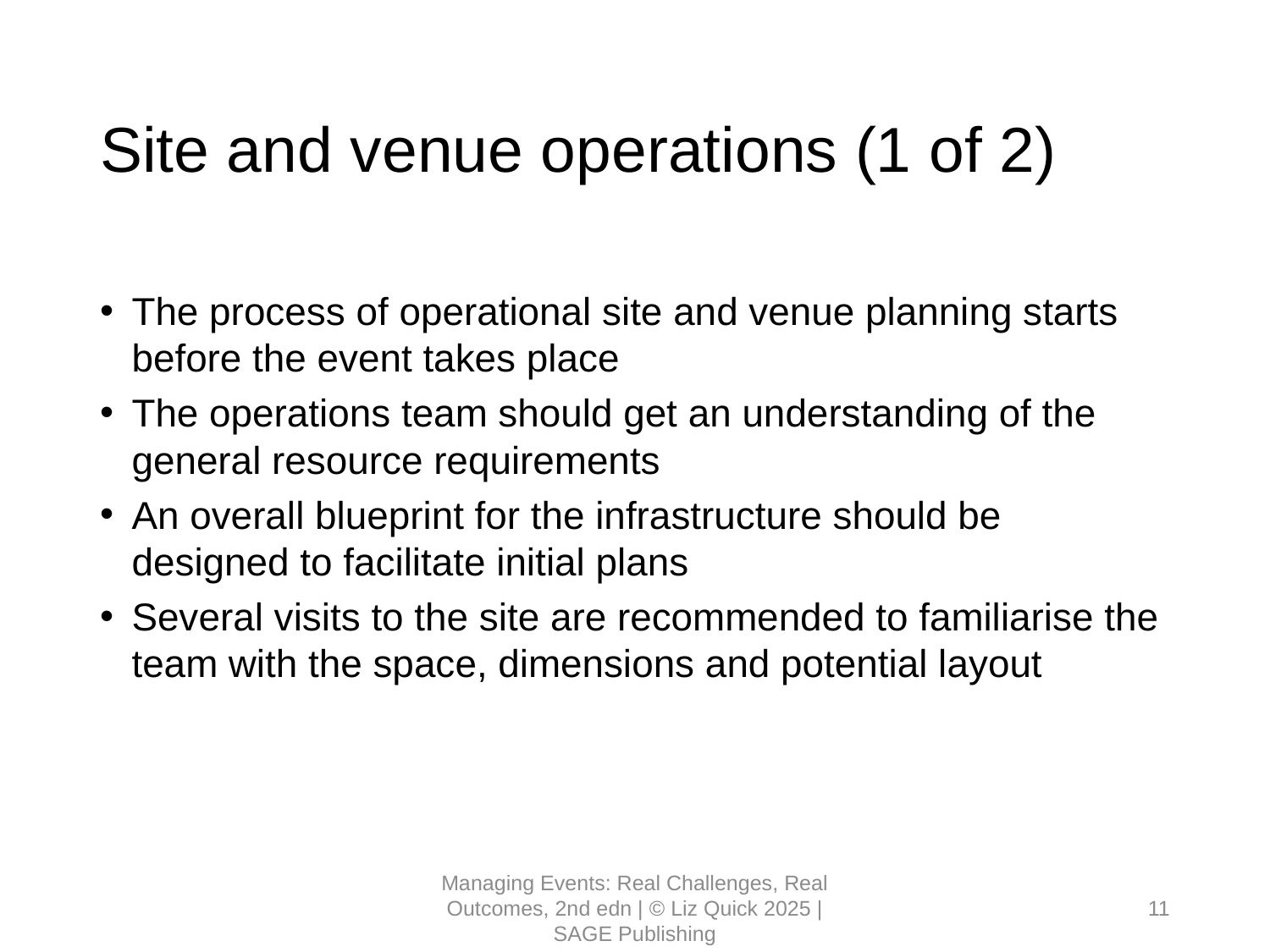

# Site and venue operations (1 of 2)
The process of operational site and venue planning starts before the event takes place
The operations team should get an understanding of the general resource requirements
An overall blueprint for the infrastructure should be designed to facilitate initial plans
Several visits to the site are recommended to familiarise the team with the space, dimensions and potential layout
Managing Events: Real Challenges, Real Outcomes, 2nd edn | © Liz Quick 2025 | SAGE Publishing
11